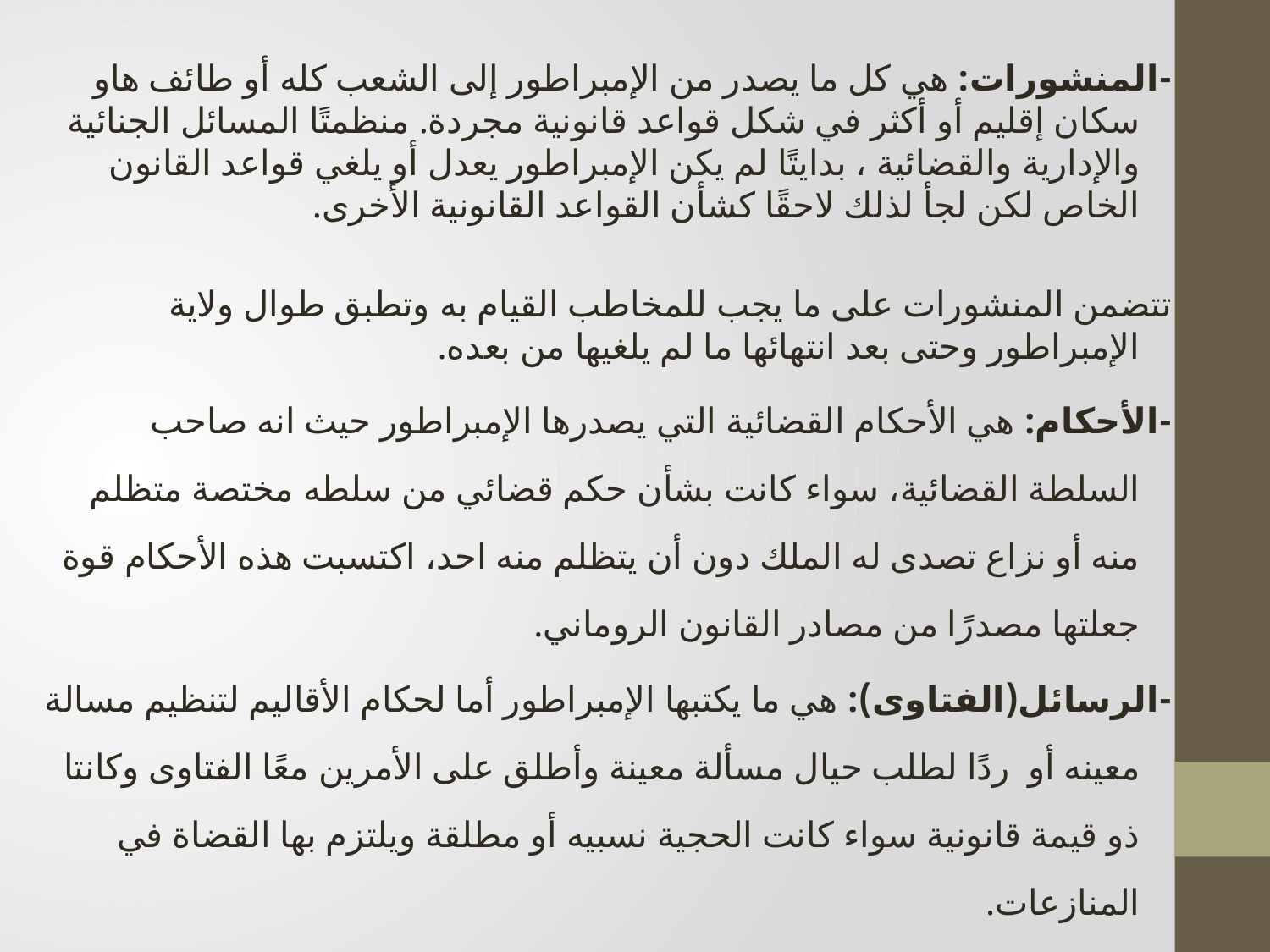

-المنشورات: هي كل ما يصدر من الإمبراطور إلى الشعب كله أو طائف هاو سكان إقليم أو أكثر في شكل قواعد قانونية مجردة. منظمتًا المسائل الجنائية والإدارية والقضائية ، بدايتًا لم يكن الإمبراطور يعدل أو يلغي قواعد القانون الخاص لكن لجأ لذلك لاحقًا كشأن القواعد القانونية الأخرى.

تتضمن المنشورات على ما يجب للمخاطب القيام به وتطبق طوال ولاية الإمبراطور وحتى بعد انتهائها ما لم يلغيها من بعده.
-الأحكام: هي الأحكام القضائية التي يصدرها الإمبراطور حيث انه صاحب السلطة القضائية، سواء كانت بشأن حكم قضائي من سلطه مختصة متظلم منه أو نزاع تصدى له الملك دون أن يتظلم منه احد، اكتسبت هذه الأحكام قوة جعلتها مصدرًا من مصادر القانون الروماني.
-الرسائل(الفتاوى): هي ما يكتبها الإمبراطور أما لحكام الأقاليم لتنظيم مسالة معينه أو  ردًا لطلب حيال مسألة معينة وأطلق على الأمرين معًا الفتاوى وكانتا ذو قيمة قانونية سواء كانت الحجية نسبيه أو مطلقة ويلتزم بها القضاة في المنازعات.
-التعليمات: هي تعليمات الإمبراطور لكبار الموظفين وحكام الأقاليم بكونه الرئيس الإداري الأعلى، وقد تحتوي على بعض الأمور القانونية .